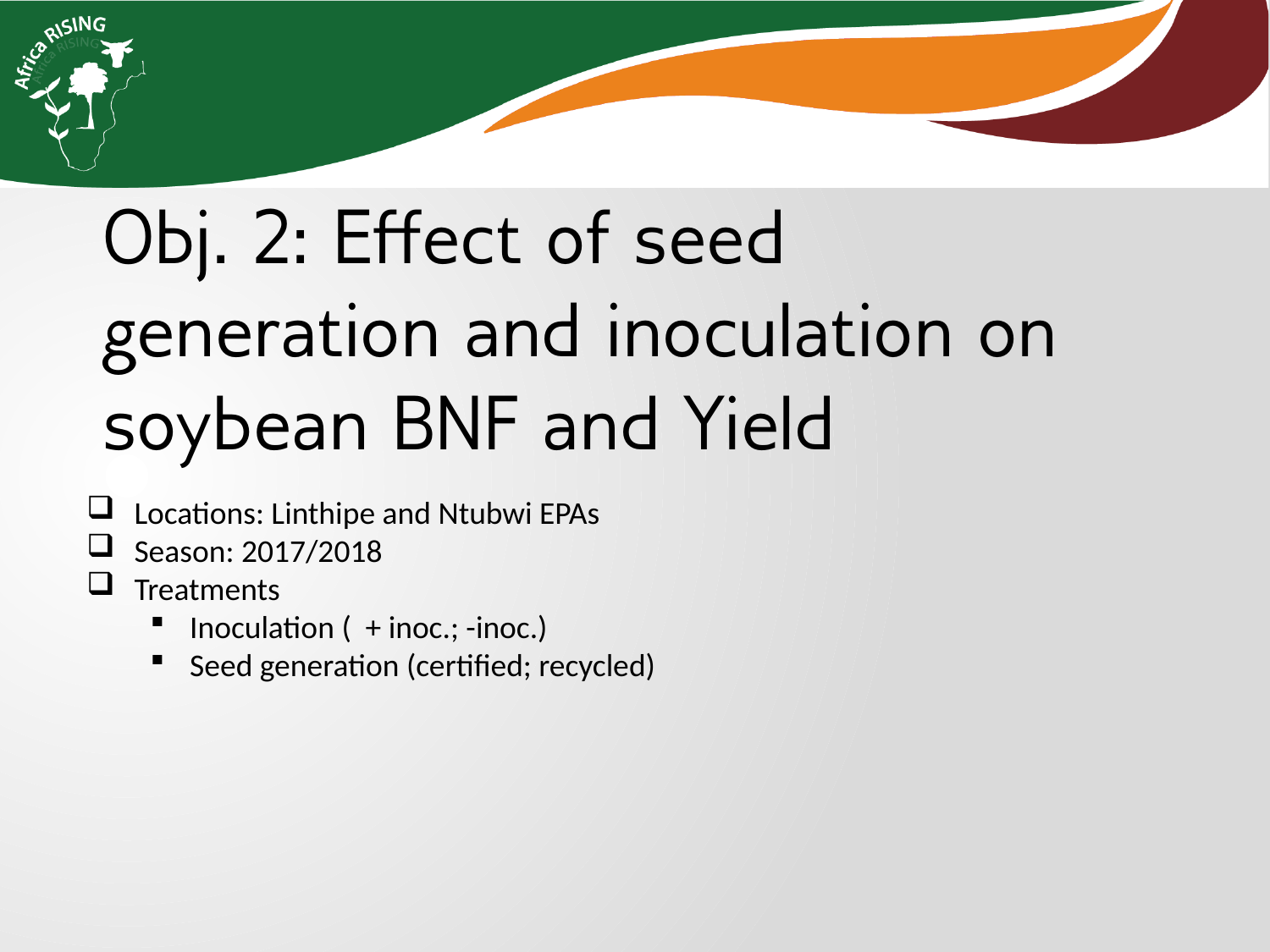

Obj. 2: Effect of seed generation and inoculation on soybean BNF and Yield

Locations: Linthipe and Ntubwi EPAs
Season: 2017/2018
Treatments
Inoculation (  + inoc.; -inoc.)
Seed generation (certified; recycled)